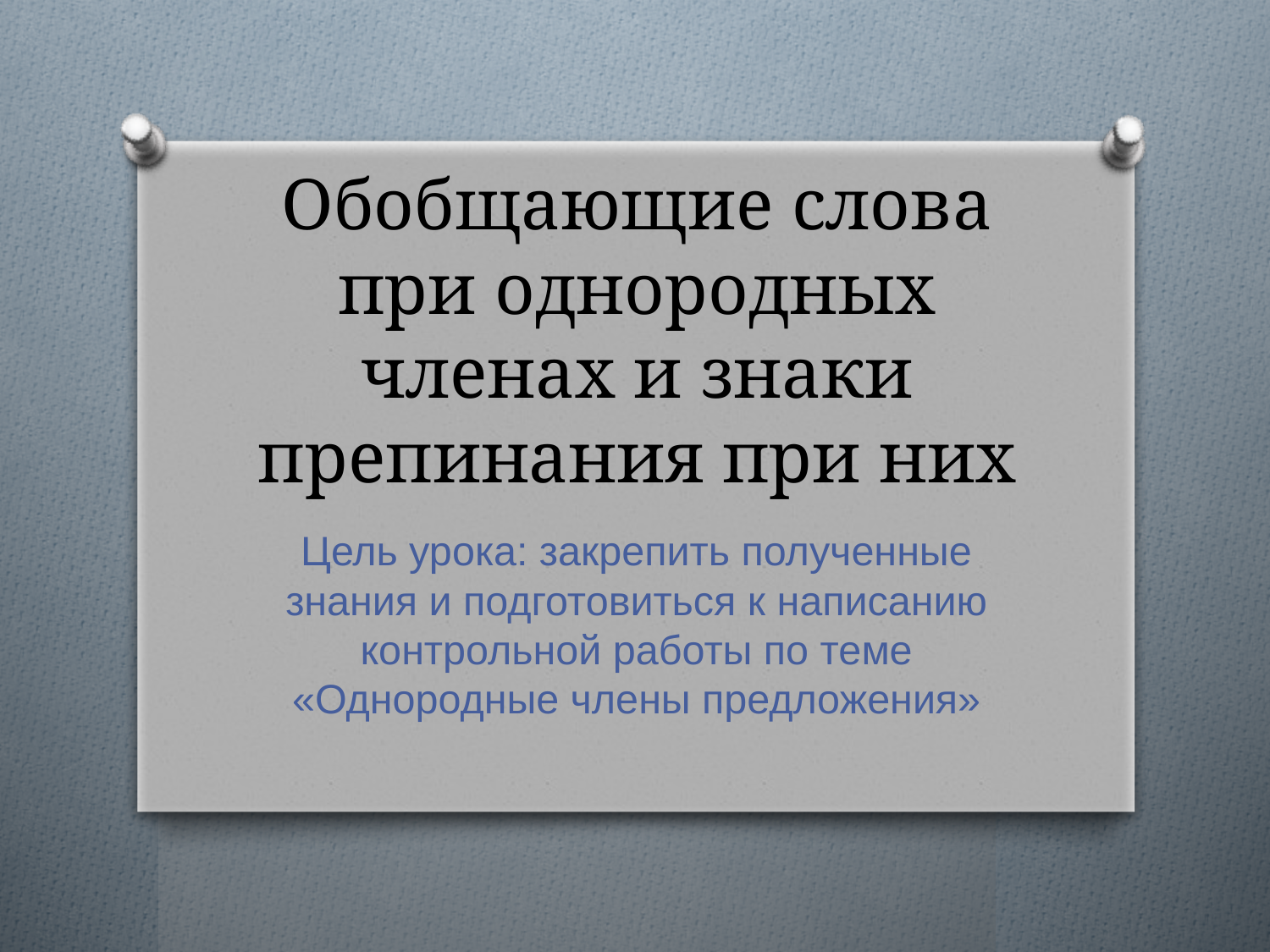

# Обобщающие слова при однородных членах и знаки препинания при них
Цель урока: закрепить полученные знания и подготовиться к написанию контрольной работы по теме «Однородные члены предложения»